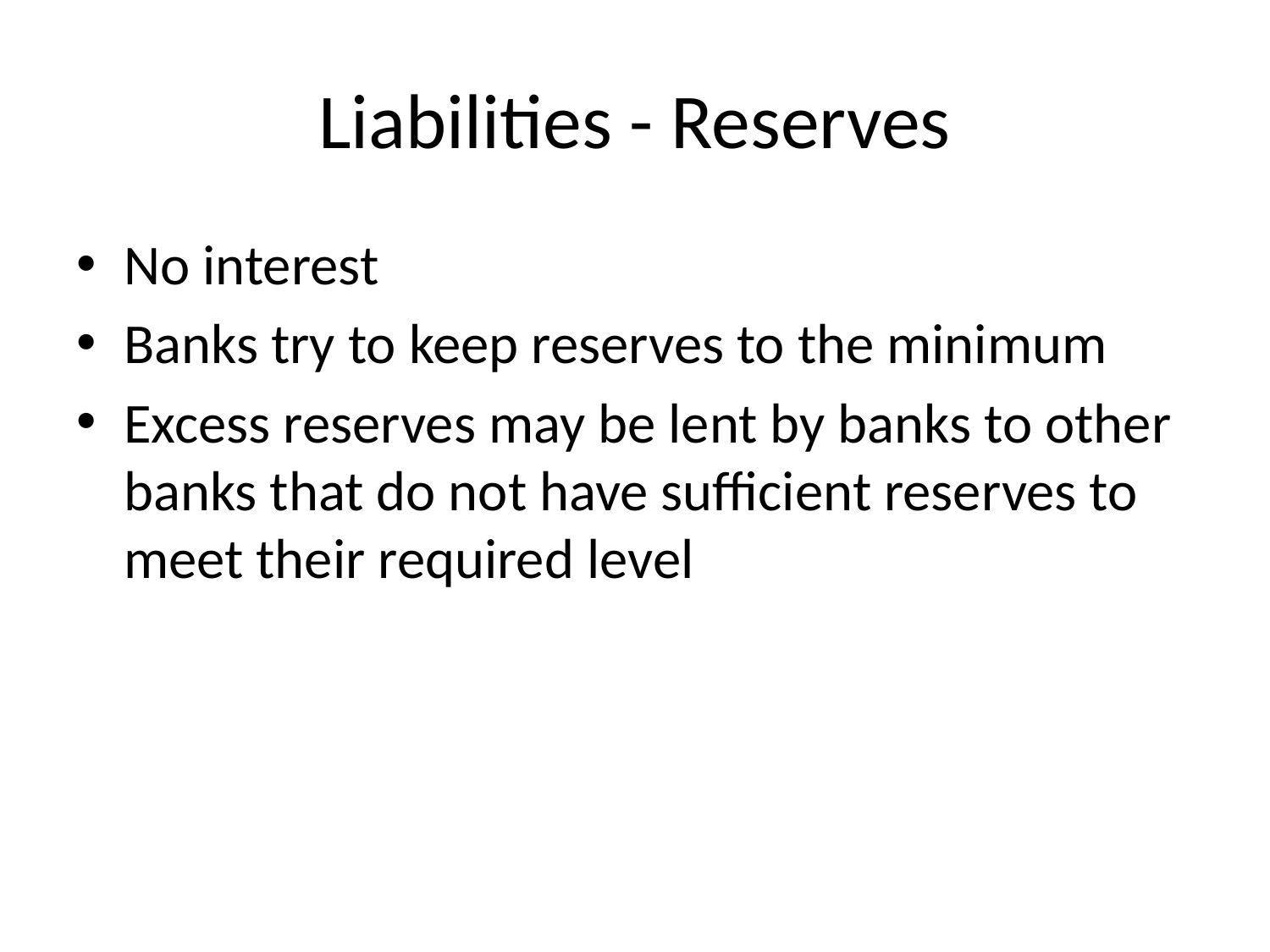

# Liabilities - Reserves
No interest
Banks try to keep reserves to the minimum
Excess reserves may be lent by banks to other banks that do not have sufficient reserves to meet their required level